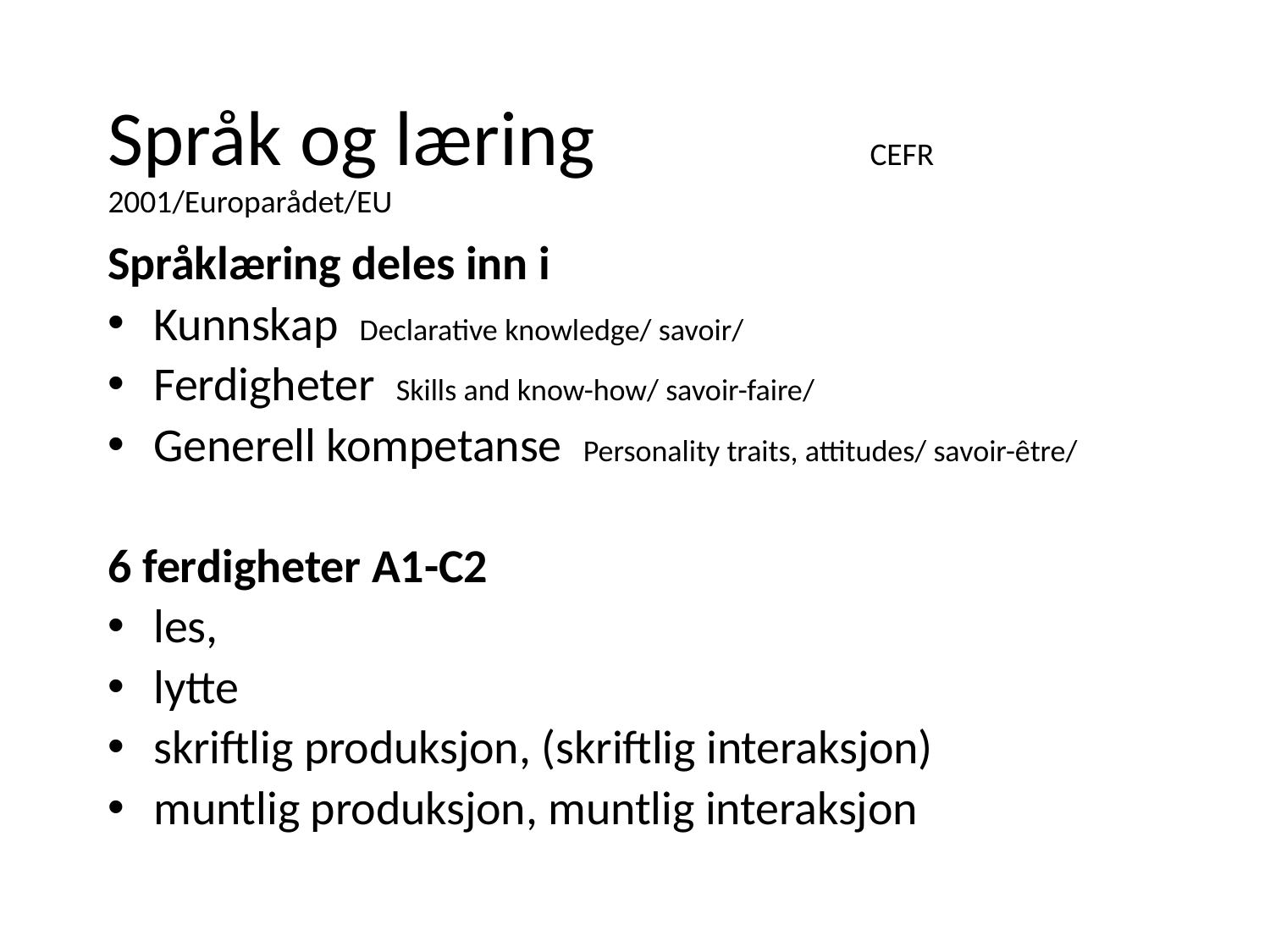

# Språk og læring 			CEFR 2001/Europarådet/EU
Språklæring deles inn i
Kunnskap  Declarative knowledge/ savoir/
Ferdigheter  Skills and know-how/ savoir-faire/
Generell kompetanse  Personality traits, attitudes/ savoir-être/

6 ferdigheter A1-C2
les,
lytte
skriftlig produksjon, (skriftlig interaksjon)
muntlig produksjon, muntlig interaksjon